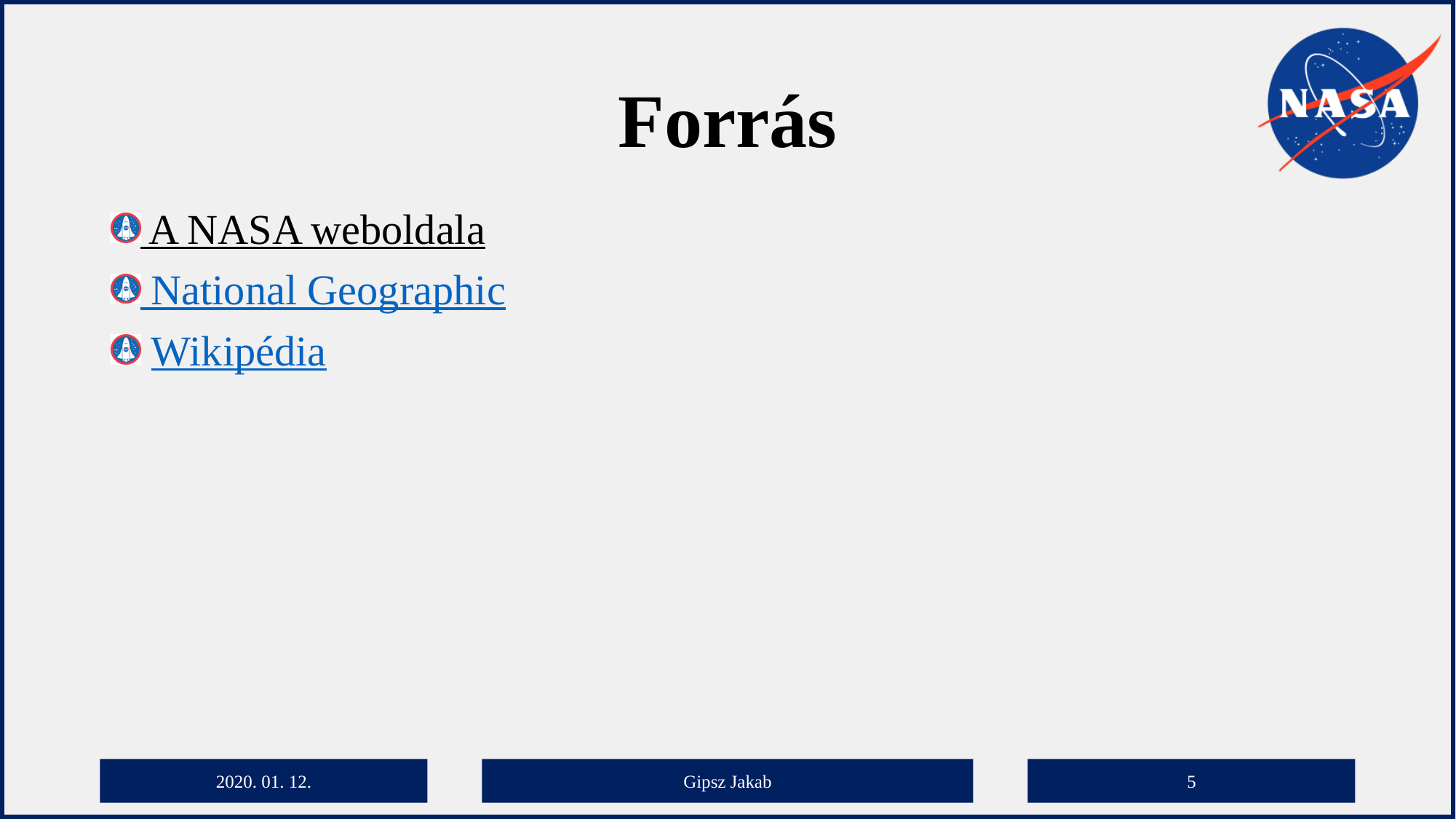

# Forrás
 A NASA weboldala
 National Geographic
 Wikipédia
2020. 01. 12.
Gipsz Jakab
5